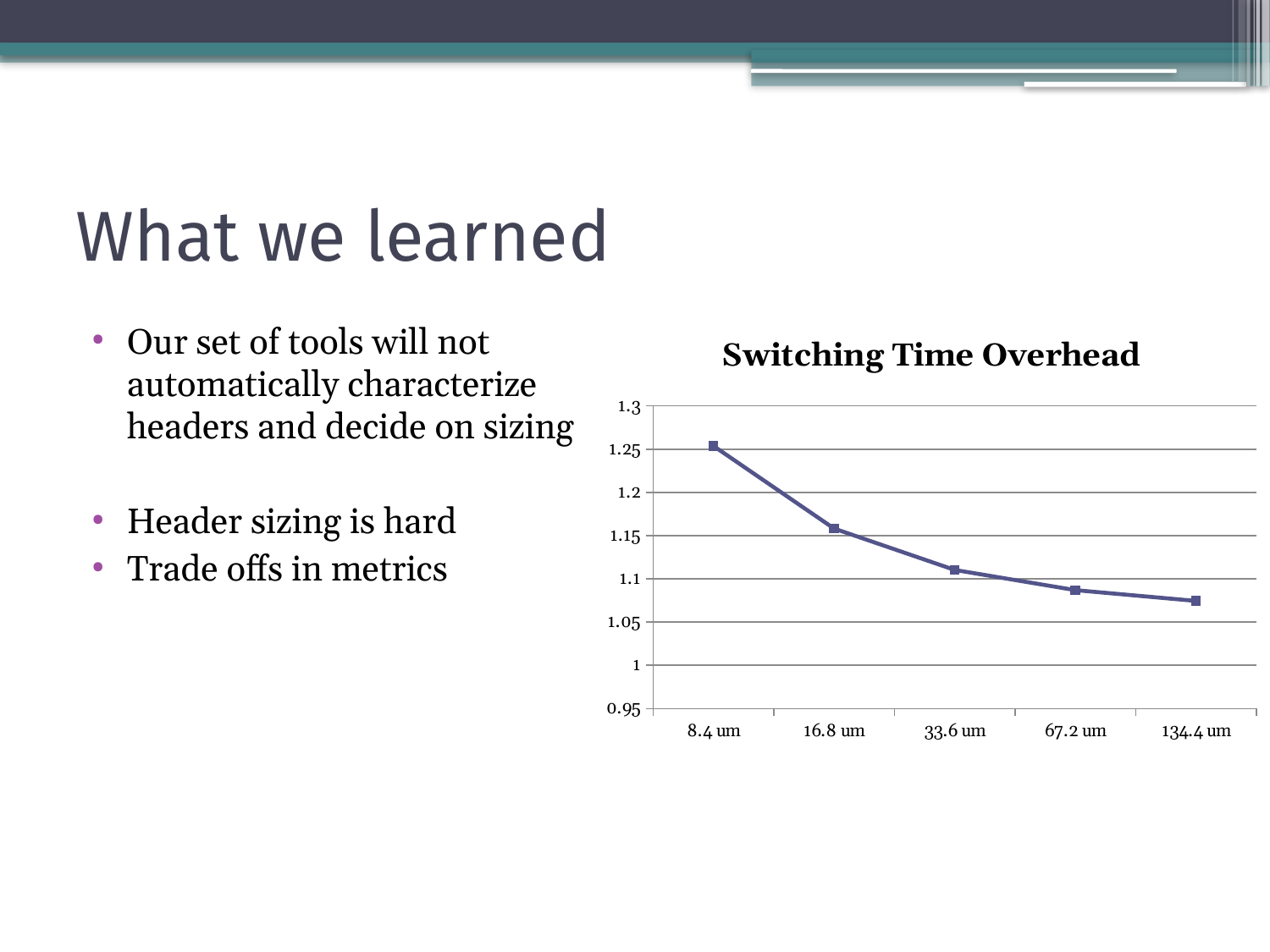

# What we learned
Our set of tools will not automatically characterize headers and decide on sizing

Header sizing is hard
Trade offs in metrics

### Chart:

| Category | Switching Time Overhead |
|---|---|
| 8.4 um | 1.2537798863309844 |
| 16.8 um | 1.1581832020349279 |
| 33.6 um | 1.110313792366345 |
| 67.2 um | 1.0869559885812614 |
| 134.4 um | 1.074432219282597 |